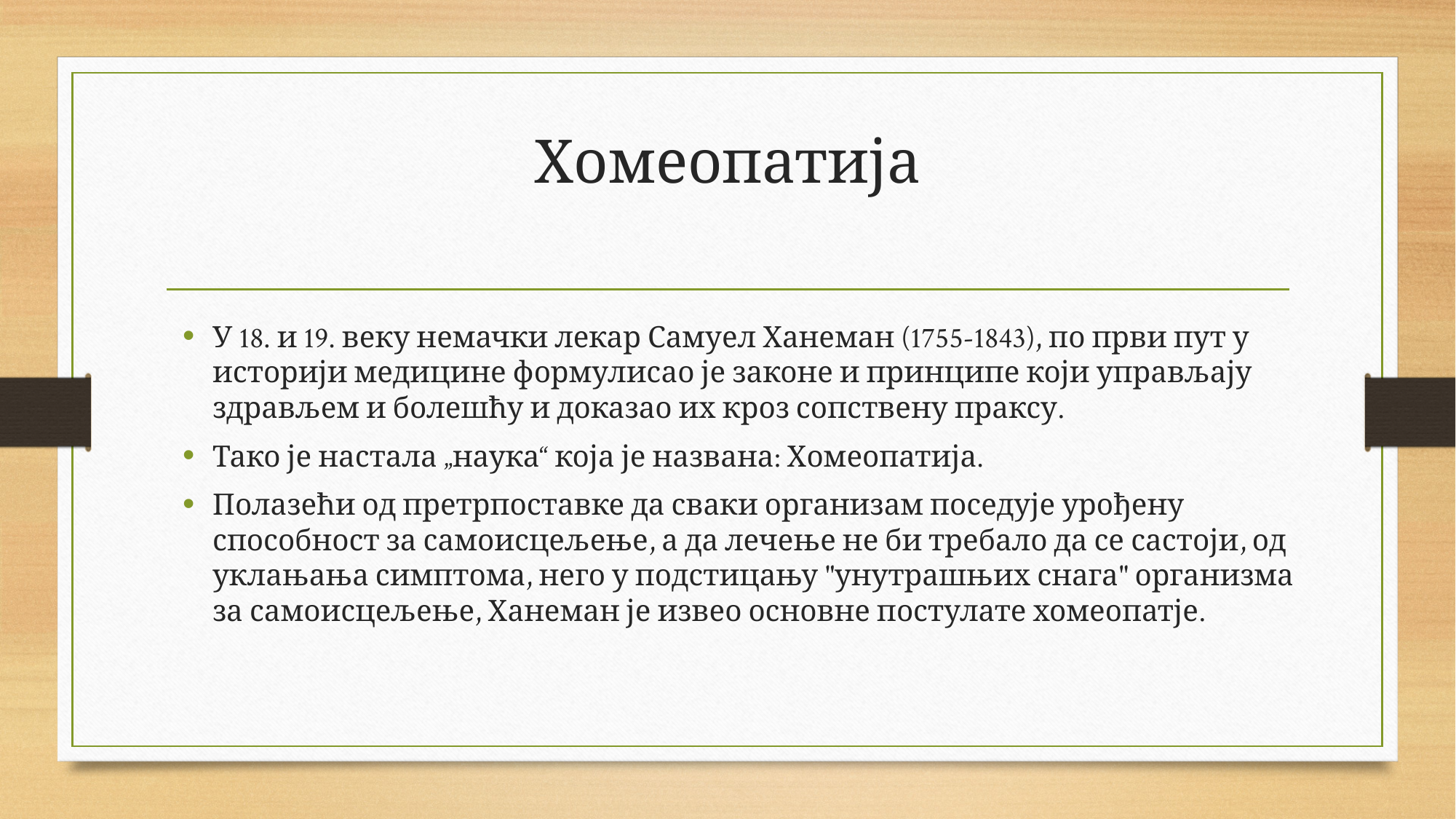

# Хомеопатија

У 18. и 19. веку немачки лекар Самуел Ханеман (1755-1843), по први пут у историји медицине формулисао је законе и принципе који управљају здрављем и болешћу и доказао их кроз сопствену праксу.
Тако је настала „наука“ која је названа: Хомеопатија.
Полазећи од претрпоставке да сваки организам поседује урођену способност за самоисцељење, а да лечење не би требало да се састоји, од уклањања симптома, него у подстицању "унутрашњих снага" организма за самоисцељење, Ханеман је извео основне постулате хомеопатје.